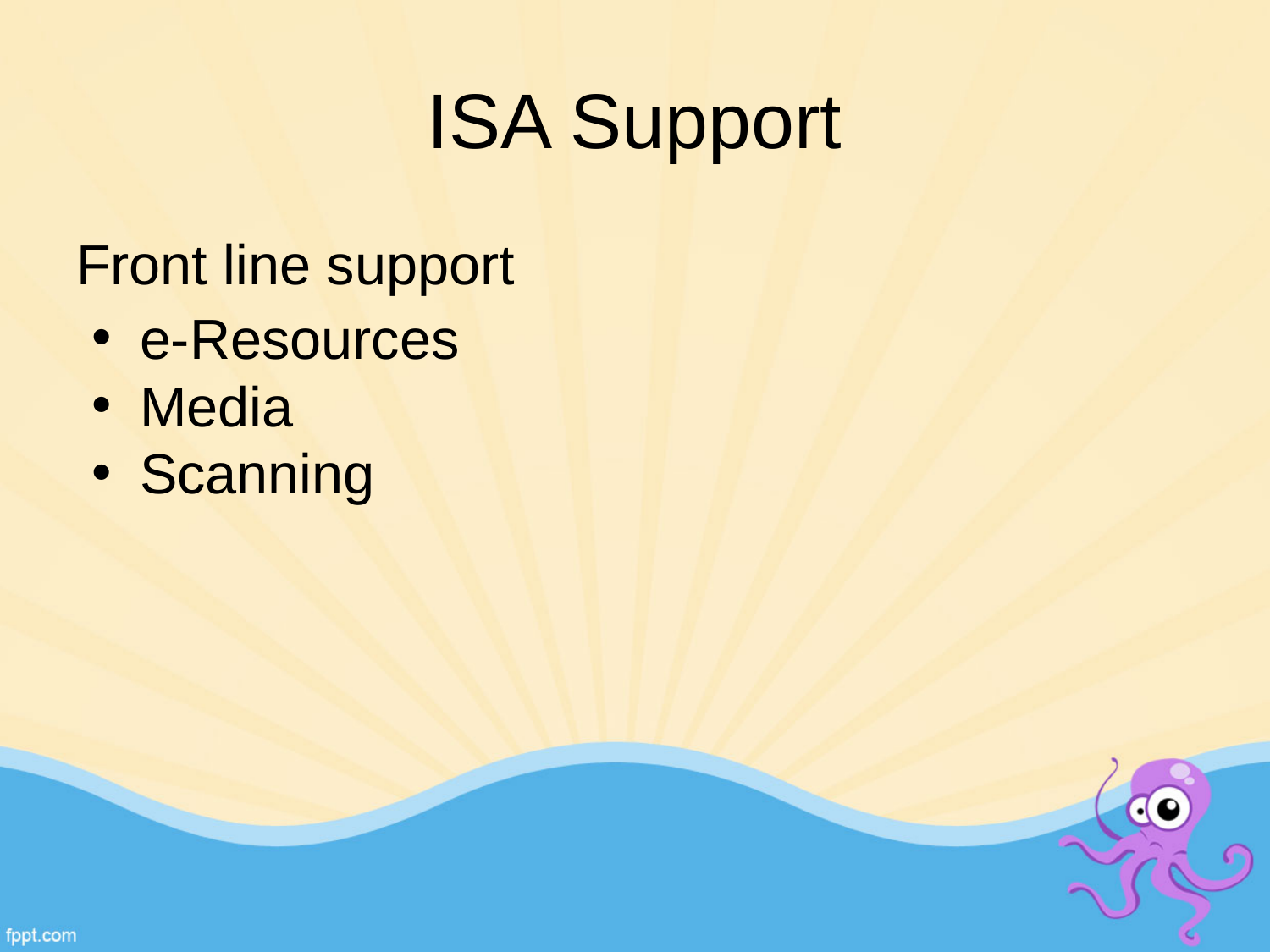

# ISA Support
Front line support
e-Resources
Media
Scanning